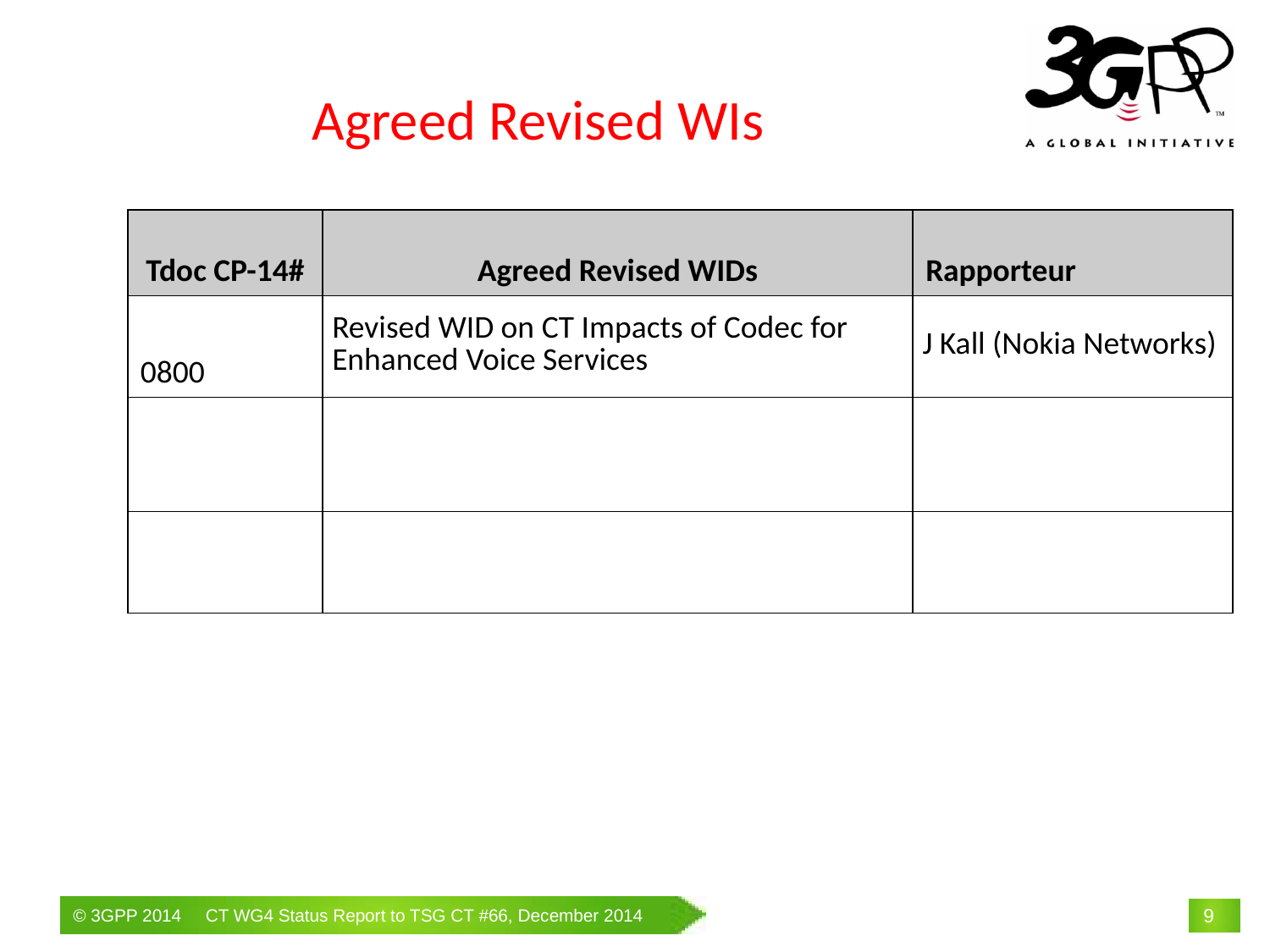

# Agreed Revised WIs
| Tdoc CP-14# | Agreed Revised WIDs | Rapporteur |
| --- | --- | --- |
| 0800 | Revised WID on CT Impacts of Codec for Enhanced Voice Services | J Kall (Nokia Networks) |
|  |  |  |
|  |  |  |